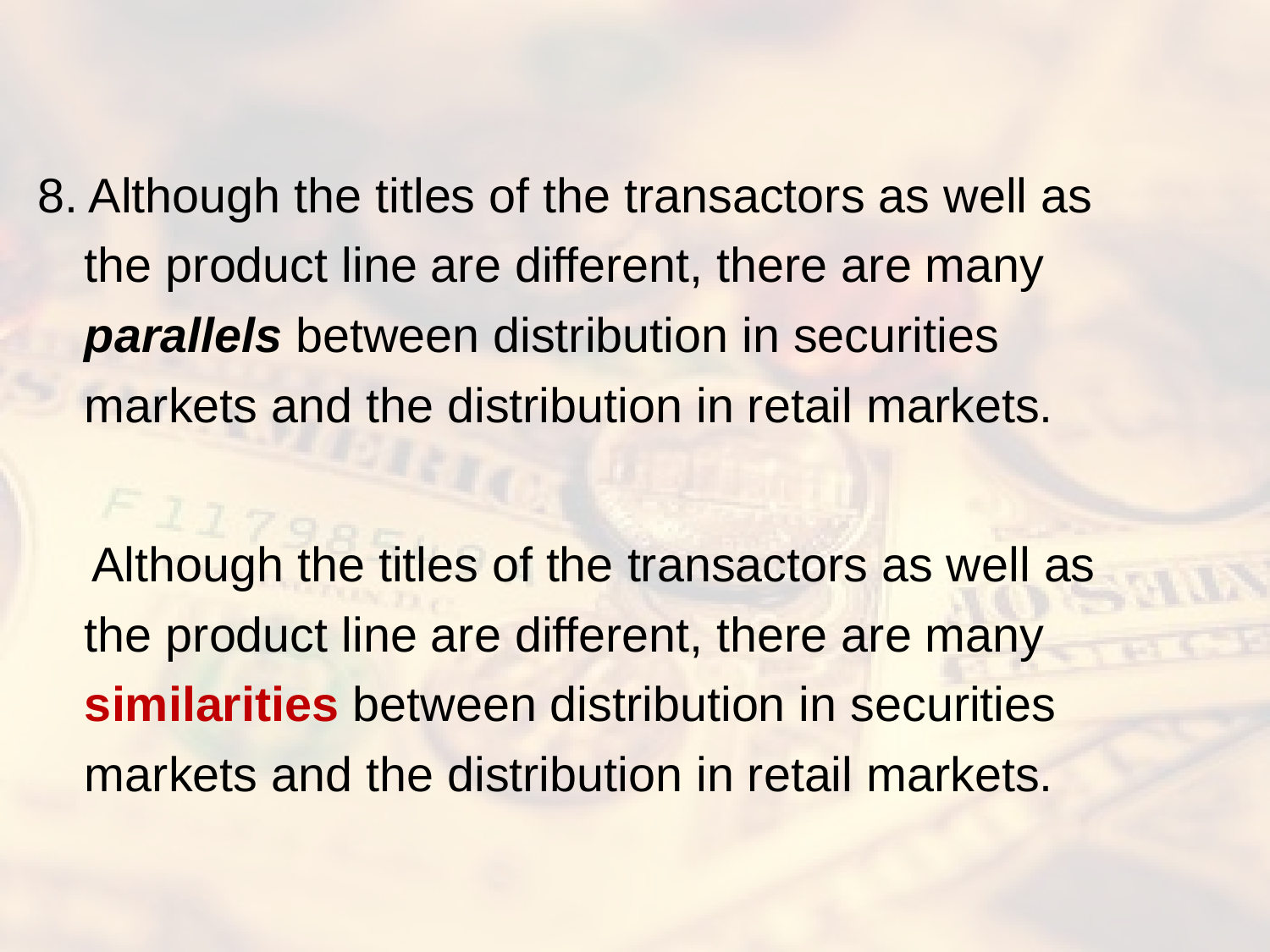

#
8. Although the titles of the transactors as well as the product line are different, there are many parallels between distribution in securities markets and the distribution in retail markets.

    Although the titles of the transactors as well as the product line are different, there are many similarities between distribution in securities markets and the distribution in retail markets.